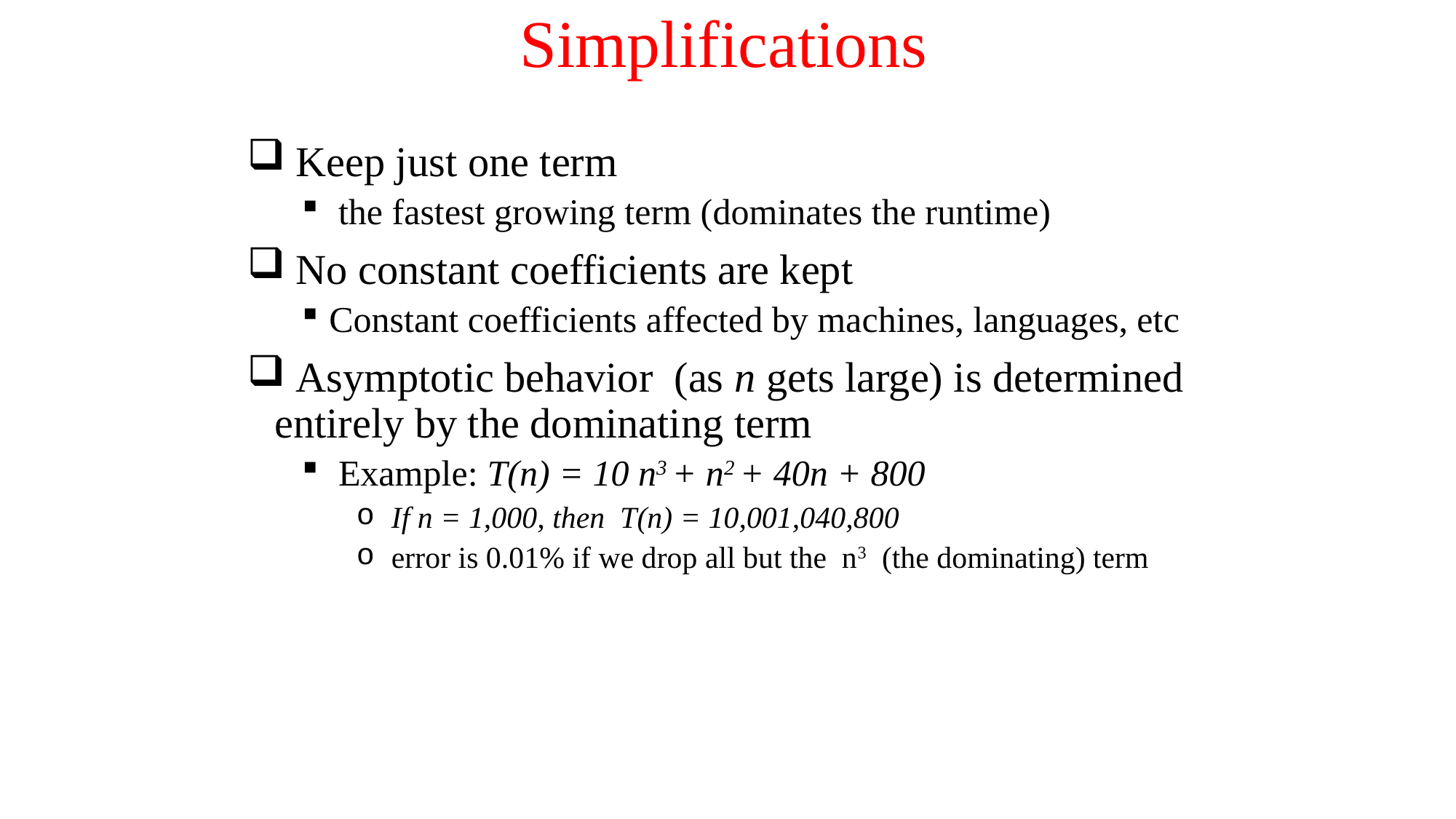

# Simplifications
 Keep just one term
 the fastest growing term (dominates the runtime)
 No constant coefficients are kept
Constant coefficients affected by machines, languages, etc
 Asymptotic behavior  (as n gets large) is determined entirely by the dominating term
 Example: T(n) = 10 n3 + n2 + 40n + 800
 If n = 1,000, then  T(n) = 10,001,040,800
 error is 0.01% if we drop all but the  n3  (the dominating) term